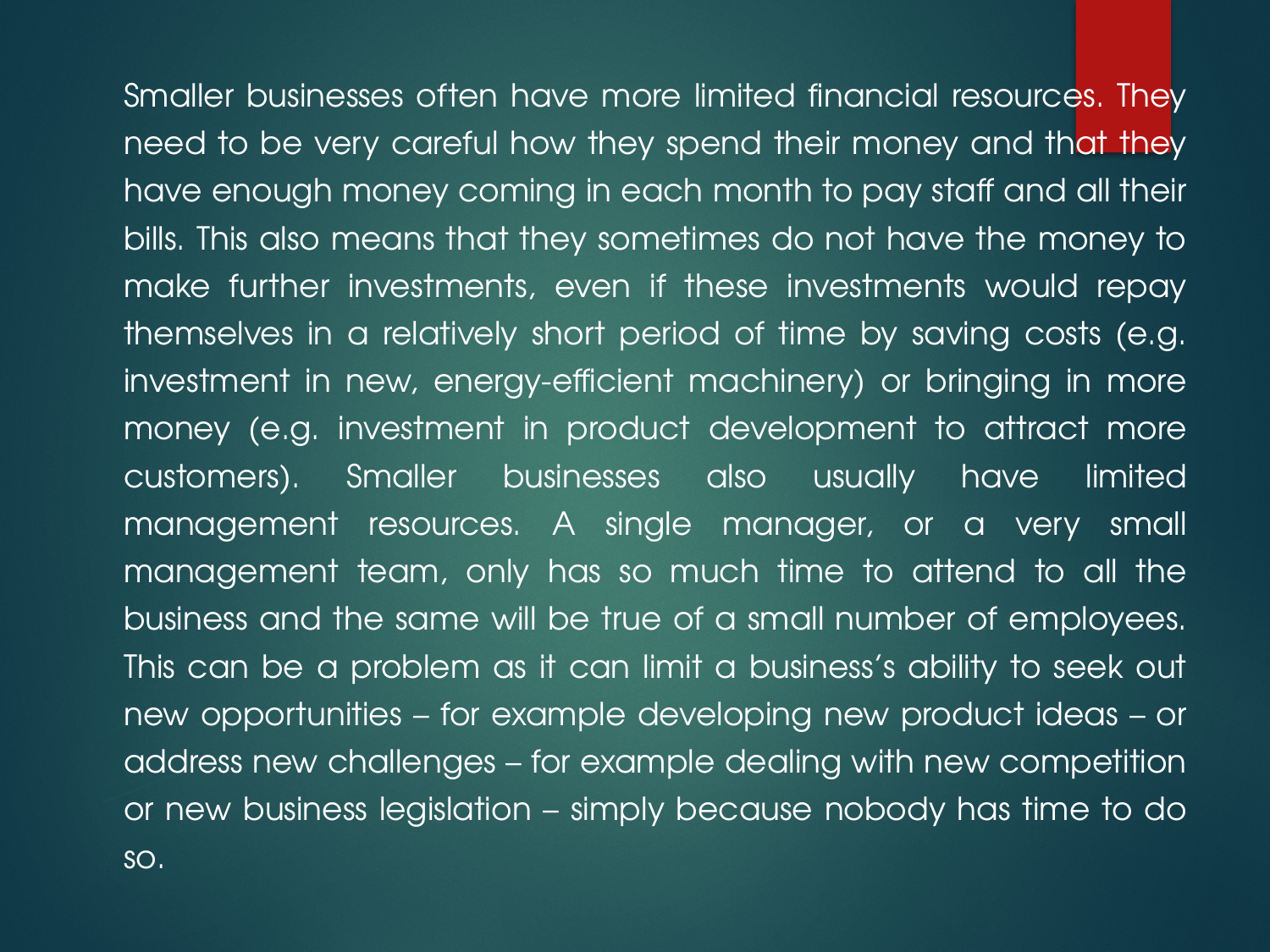

Smaller businesses often have more limited financial resources. They need to be very careful how they spend their money and that they have enough money coming in each month to pay staff and all their bills. This also means that they sometimes do not have the money to make further investments, even if these investments would repay themselves in a relatively short period of time by saving costs (e.g. investment in new, energy-efficient machinery) or bringing in more money (e.g. investment in product development to attract more customers). Smaller businesses also usually have limited management resources. A single manager, or a very small management team, only has so much time to attend to all the business and the same will be true of a small number of employees. This can be a problem as it can limit a business’s ability to seek out new opportunities – for example developing new product ideas – or address new challenges – for example dealing with new competition or new business legislation – simply because nobody has time to do so.